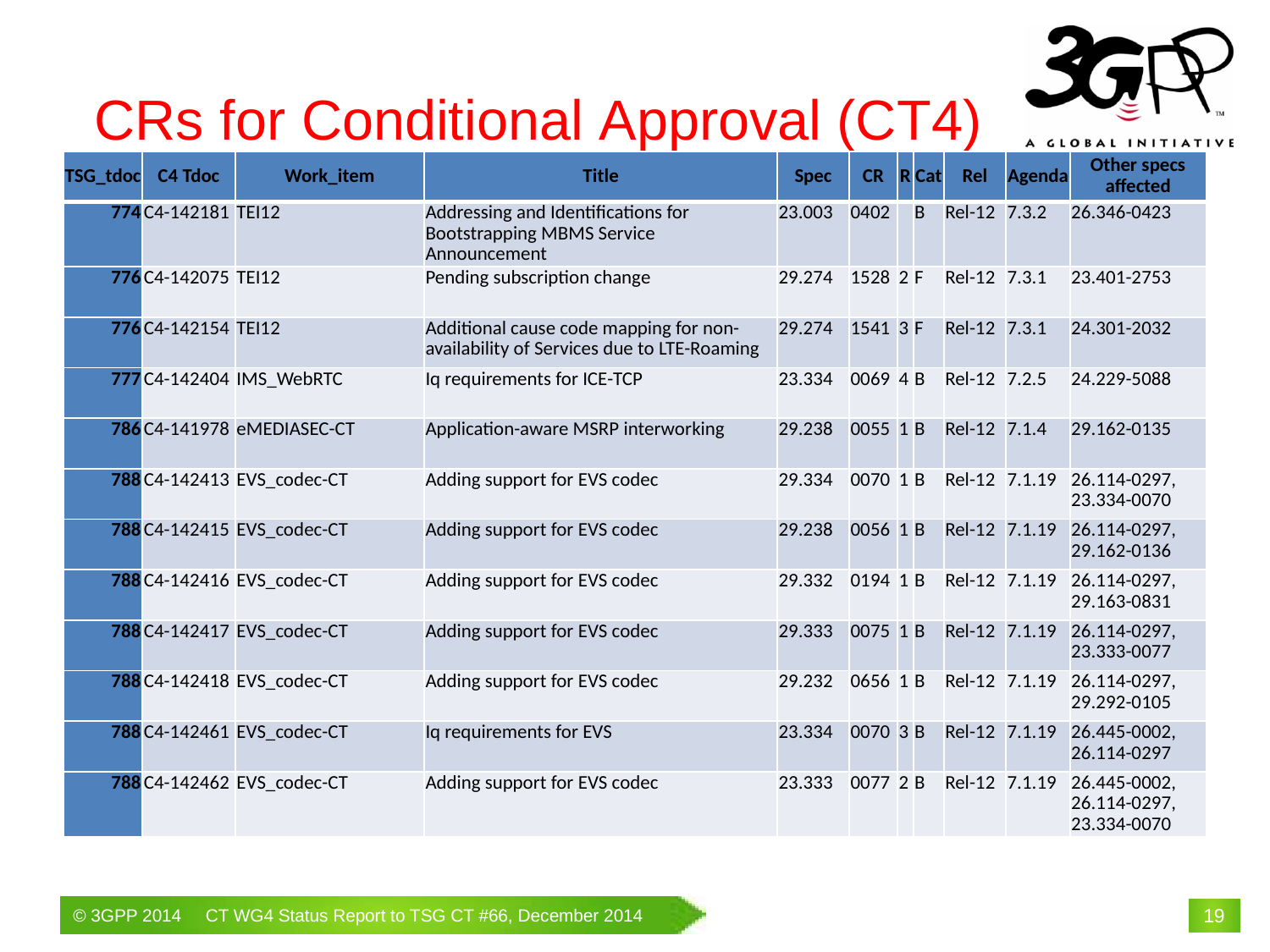

# CRs for Conditional Approval (CT4)
| TSG\_tdoc | C4 Tdoc | Work\_item | Title | Spec | CR | R | Cat | Rel | Agenda | Other specs affected |
| --- | --- | --- | --- | --- | --- | --- | --- | --- | --- | --- |
| 774 | C4-142181 | TEI12 | Addressing and Identifications for Bootstrapping MBMS Service Announcement | 23.003 | 0402 |  | B | Rel-12 | 7.3.2 | 26.346-0423 |
| 776 | C4-142075 | TEI12 | Pending subscription change | 29.274 | 1528 | 2 | F | Rel-12 | 7.3.1 | 23.401-2753 |
| 776 | C4-142154 | TEI12 | Additional cause code mapping for non-availability of Services due to LTE-Roaming | 29.274 | 1541 | 3 | F | Rel-12 | 7.3.1 | 24.301-2032 |
| 777 | C4-142404 | IMS\_WebRTC | Iq requirements for ICE-TCP | 23.334 | 0069 | 4 | B | Rel-12 | 7.2.5 | 24.229-5088 |
| 786 | C4-141978 | eMEDIASEC-CT | Application-aware MSRP interworking | 29.238 | 0055 | 1 | B | Rel-12 | 7.1.4 | 29.162-0135 |
| 788 | C4-142413 | EVS\_codec-CT | Adding support for EVS codec | 29.334 | 0070 | 1 | B | Rel-12 | 7.1.19 | 26.114-0297, 23.334-0070 |
| 788 | C4-142415 | EVS\_codec-CT | Adding support for EVS codec | 29.238 | 0056 | 1 | B | Rel-12 | 7.1.19 | 26.114-0297, 29.162-0136 |
| 788 | C4-142416 | EVS\_codec-CT | Adding support for EVS codec | 29.332 | 0194 | 1 | B | Rel-12 | 7.1.19 | 26.114-0297, 29.163-0831 |
| 788 | C4-142417 | EVS\_codec-CT | Adding support for EVS codec | 29.333 | 0075 | 1 | B | Rel-12 | 7.1.19 | 26.114-0297, 23.333-0077 |
| 788 | C4-142418 | EVS\_codec-CT | Adding support for EVS codec | 29.232 | 0656 | 1 | B | Rel-12 | 7.1.19 | 26.114-0297, 29.292-0105 |
| 788 | C4-142461 | EVS\_codec-CT | Iq requirements for EVS | 23.334 | 0070 | 3 | B | Rel-12 | 7.1.19 | 26.445-0002, 26.114-0297 |
| 788 | C4-142462 | EVS\_codec-CT | Adding support for EVS codec | 23.333 | 0077 | 2 | B | Rel-12 | 7.1.19 | 26.445-0002, 26.114-0297, 23.334-0070 |